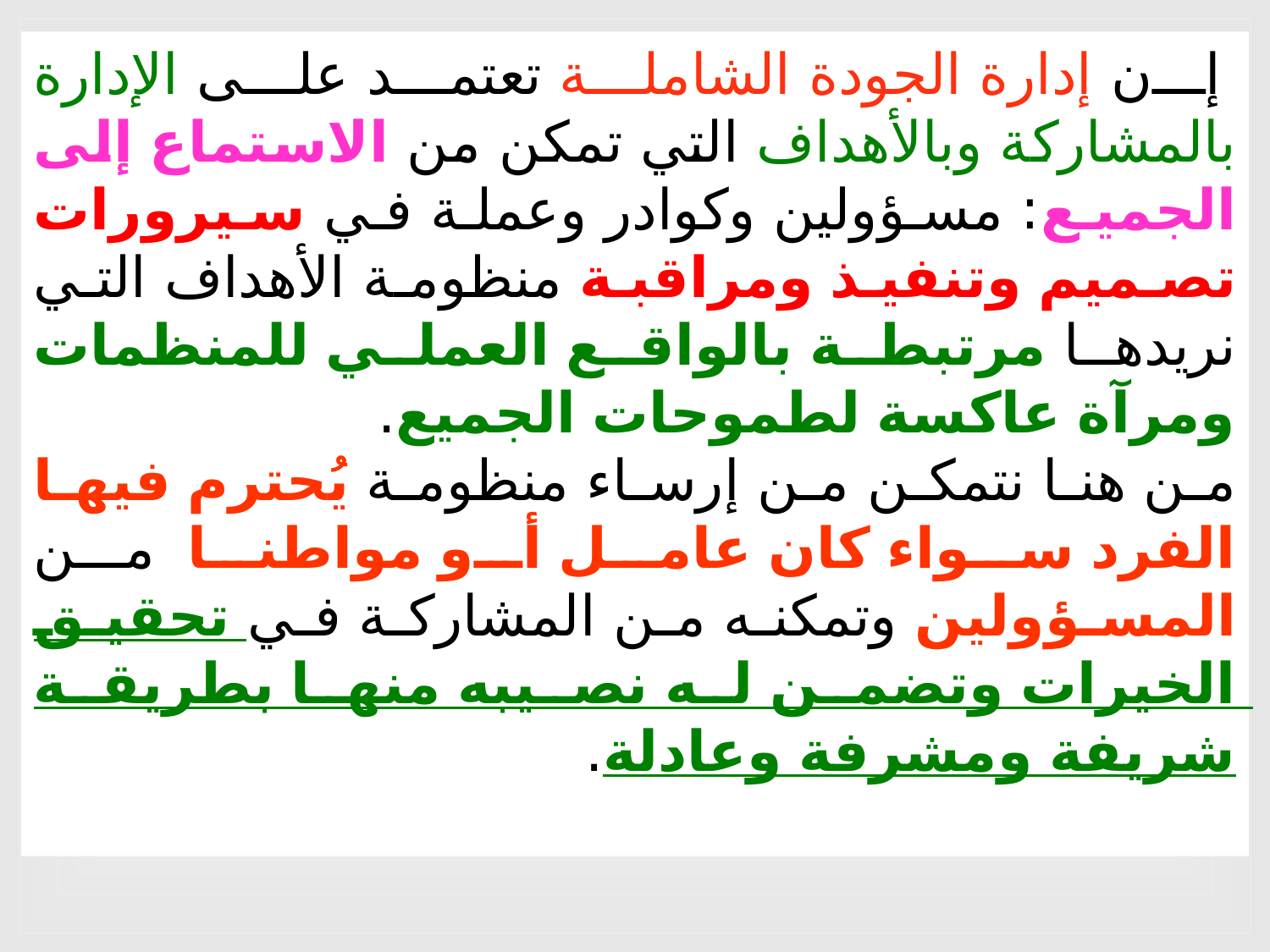

إن إدارة الجودة الشاملة تعتمد على الإدارة بالمشاركة وبالأهداف التي تمكن من الاستماع إلى الجميع: مسؤولين وكوادر وعملة في سيرورات تصميم وتنفيذ ومراقبة منظومة الأهداف التي نريدها مرتبطة بالواقع العملي للمنظمات ومرآة عاكسة لطموحات الجميع.
من هنا نتمكن من إرساء منظومة يُحترم فيها الفرد سواء كان عامل أو مواطنا  من المسؤولين وتمكنه من المشاركة في تحقيق الخيرات وتضمن له نصيبه منها بطريقة شريفة ومشرفة وعادلة.